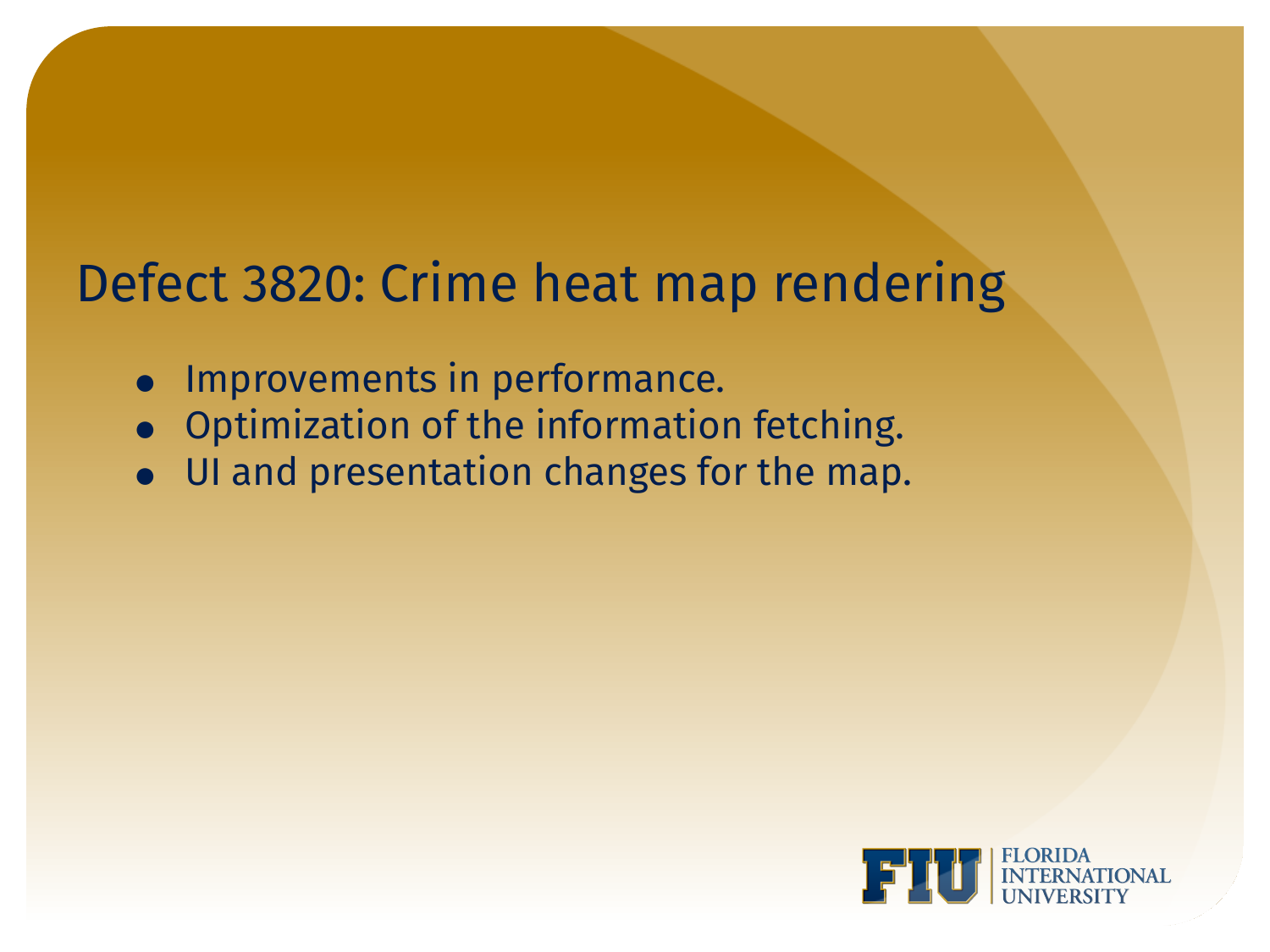

# Defect 3820: Crime heat map rendering
Improvements in performance.
Optimization of the information fetching.
UI and presentation changes for the map.